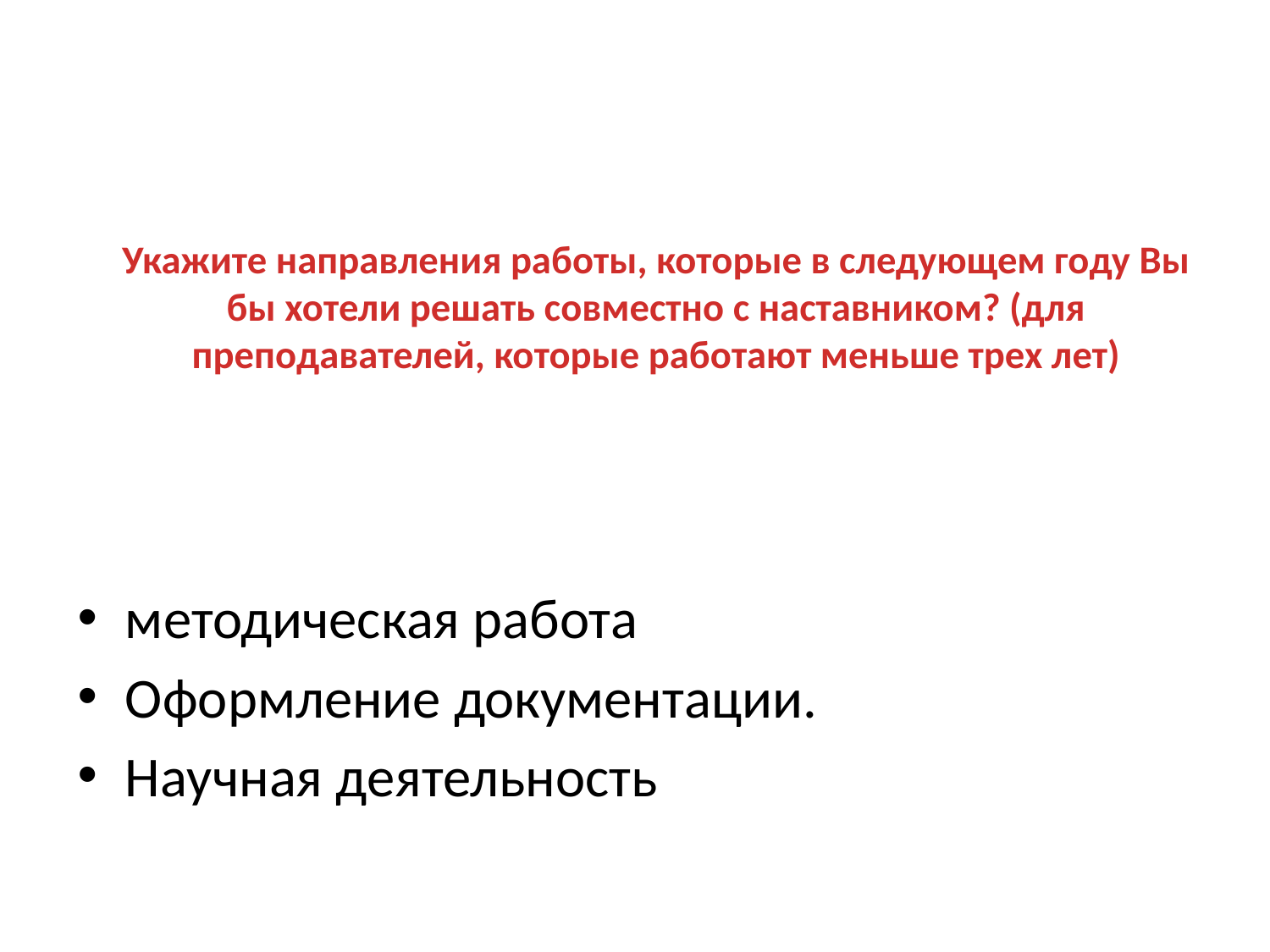

# Укажите направления работы, которые в следующем году Вы бы хотели решать совместно с наставником? (для преподавателей, которые работают меньше трех лет)
методическая работа
Оформление документации.
Научная деятельность